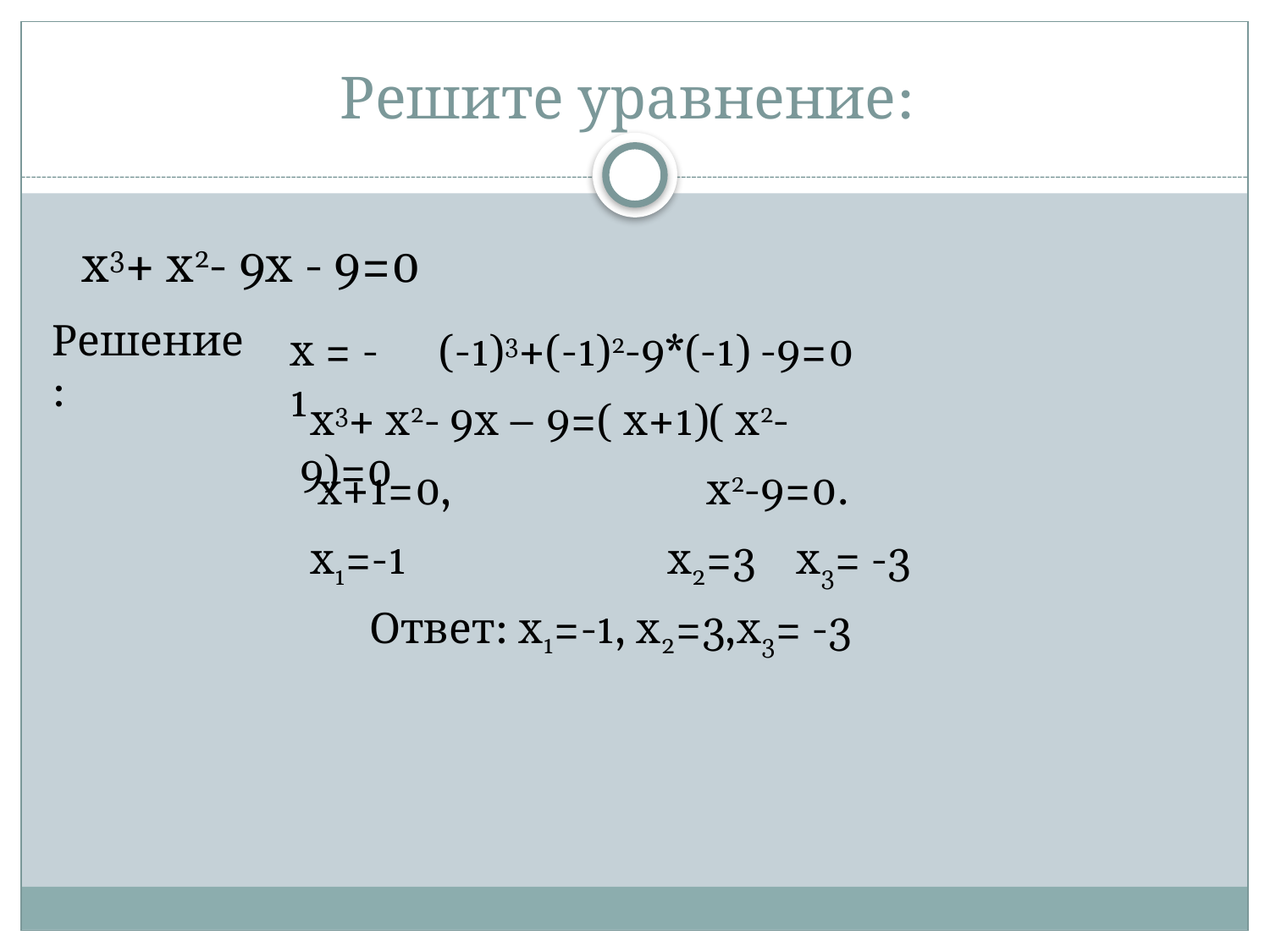

# Решите уравнение:
х3+ х2- 9х - 9=0
Решение:
х = - 1
(-1)3+(-1)2-9*(-1) -9=0
 х3+ х2- 9х – 9=( х+1)( х2-9)=0
 х+1=0,                         х2-9=0.
х1=-1
х2=3
х3= -3
Ответ: х1=-1, х2=3,х3= -3